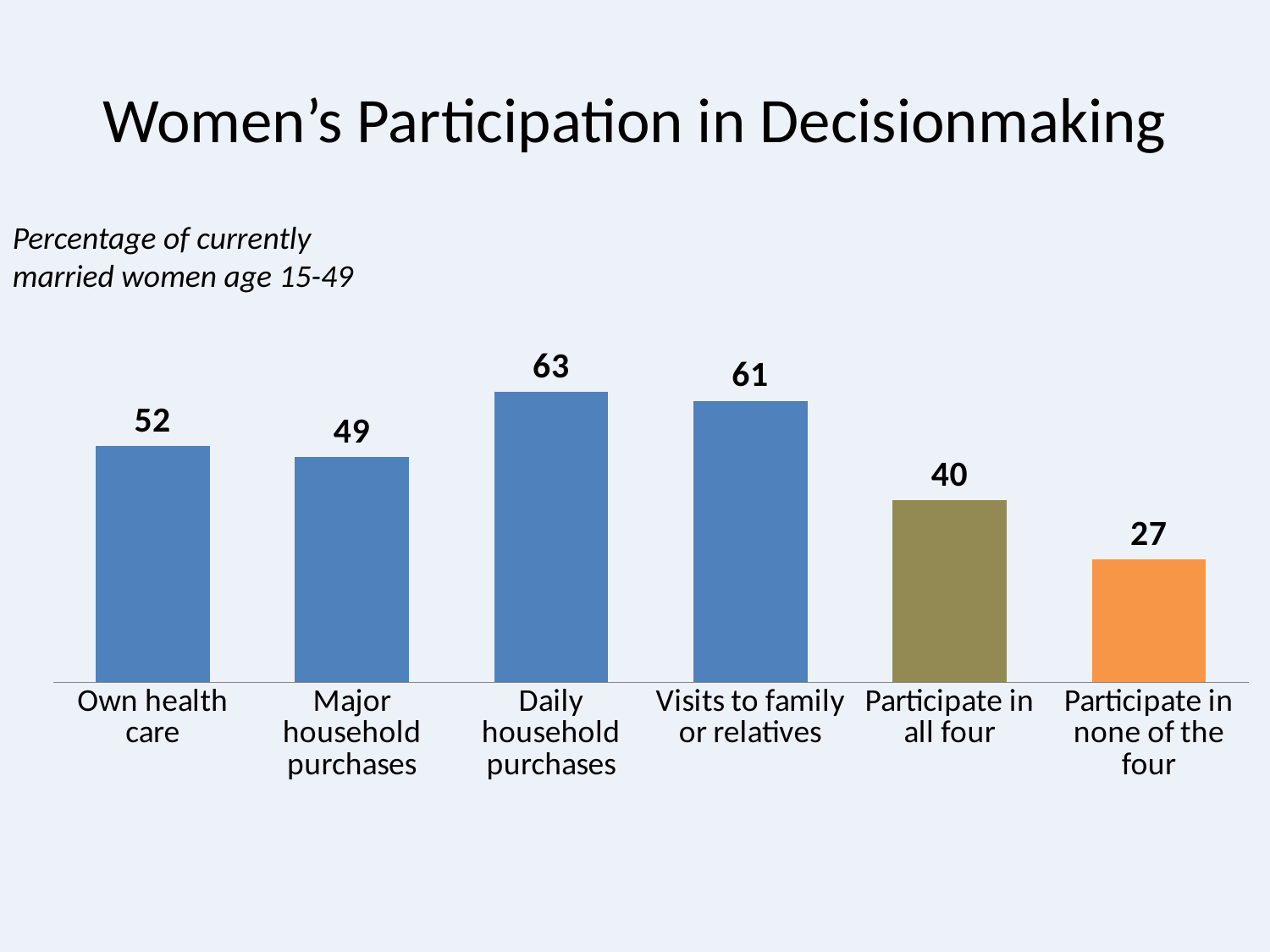

# Women’s Participation in Decisionmaking
Percentage of currently married women age 15-49

### Chart

| Category | Column1 |
|---|---|
| Own health care | 51.5 |
| Major household purchases | 49.0 |
| Daily household purchases | 63.3 |
| Visits to family or relatives | 61.3 |
| Participate in all four | 39.7 |
| Participate in none of the four | 26.8 |